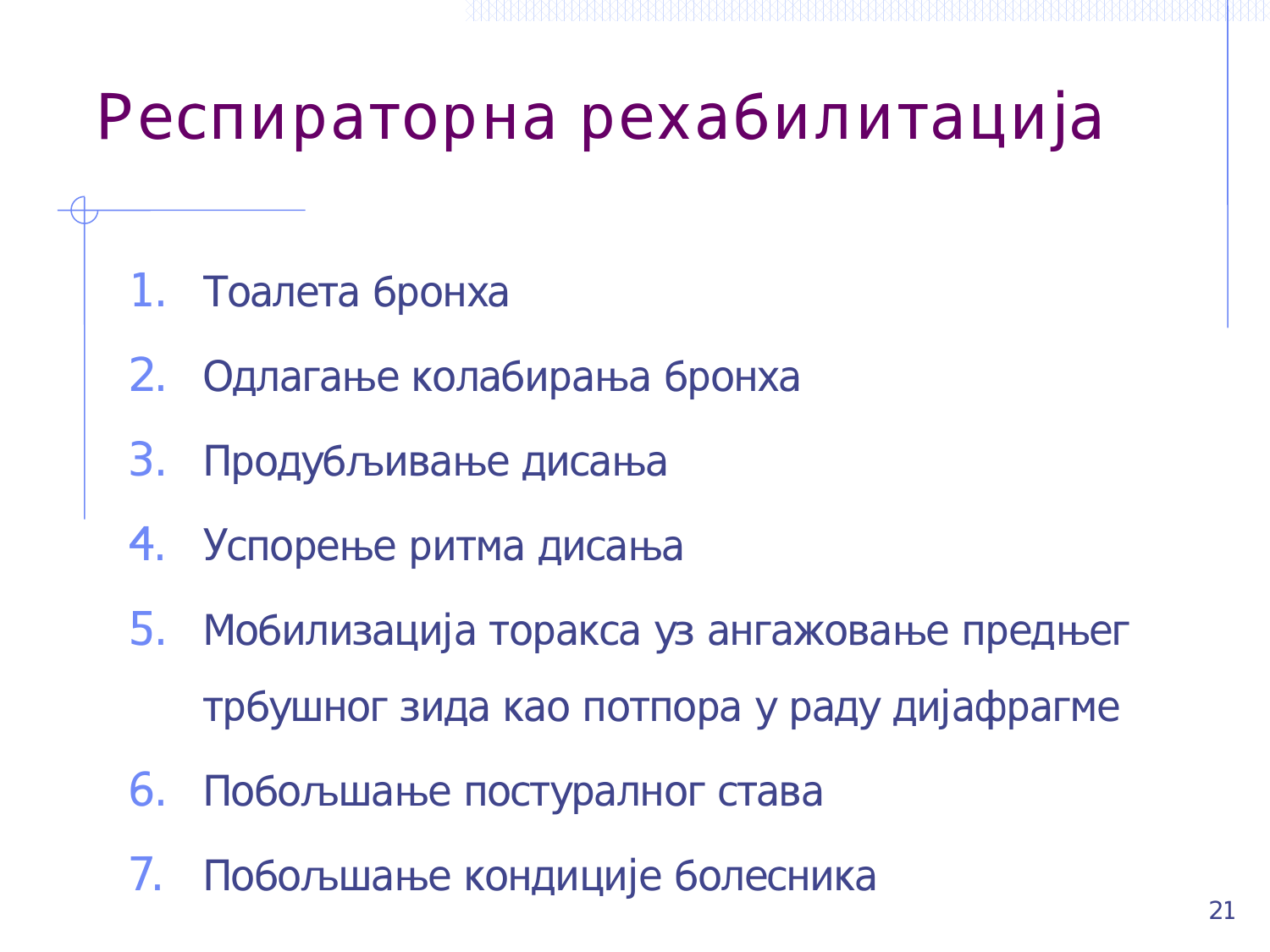

# Респираторна рехабилитација
Тоалета бронха
Одлагање колабирања бронха
Продубљивање дисања
Успорење ритма дисања
Мобилизација торакса уз ангажовање предњег трбушног зида као потпора у раду дијафрагме
Побољшање постуралног става
Побољшање кондиције болесника

21